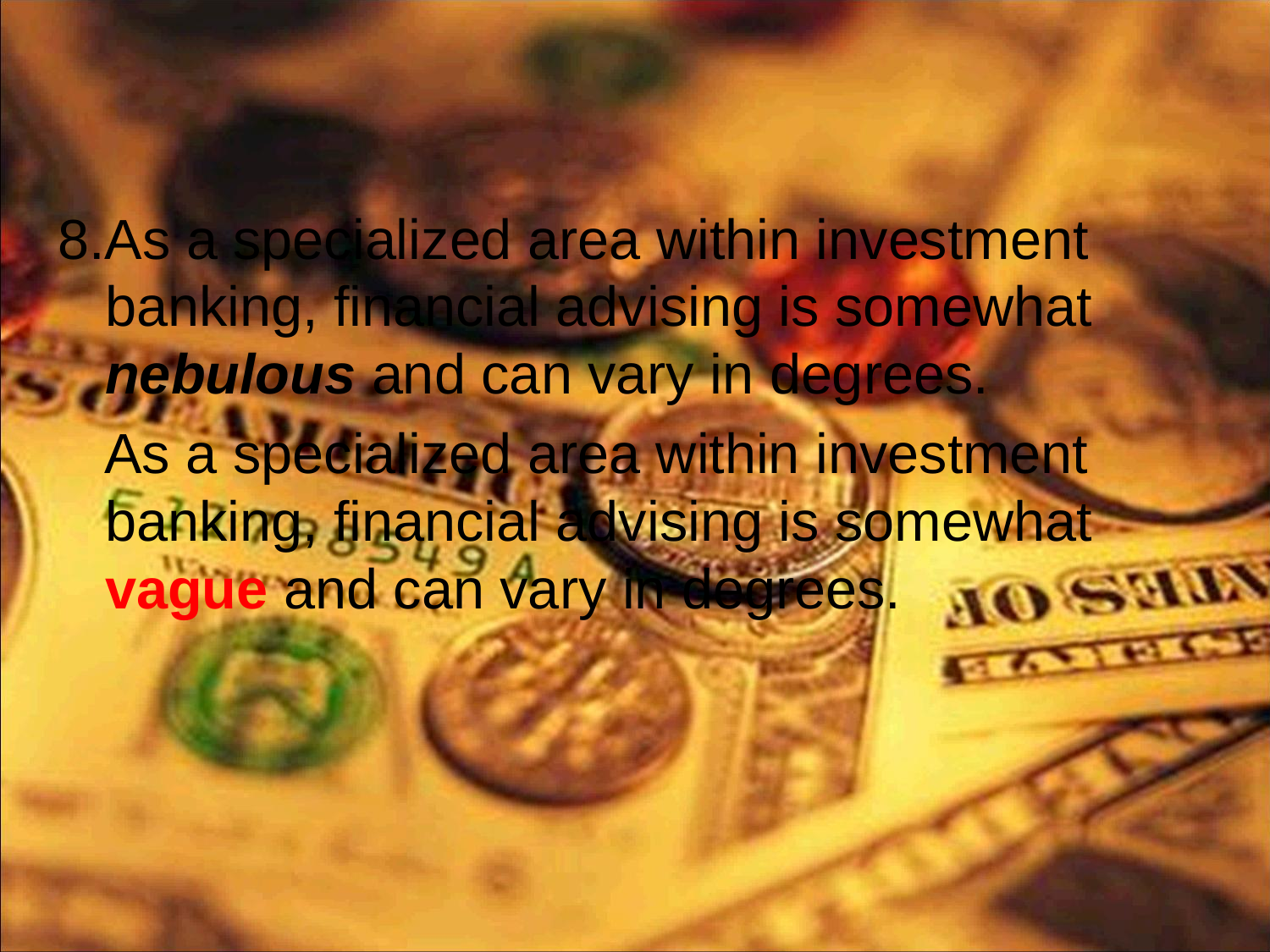

8.As a specialized area within investment banking, financial advising is somewhat nebulous and can vary in degrees.
   As a specialized area within investment banking, financial advising is somewhat vague and can vary in degrees.